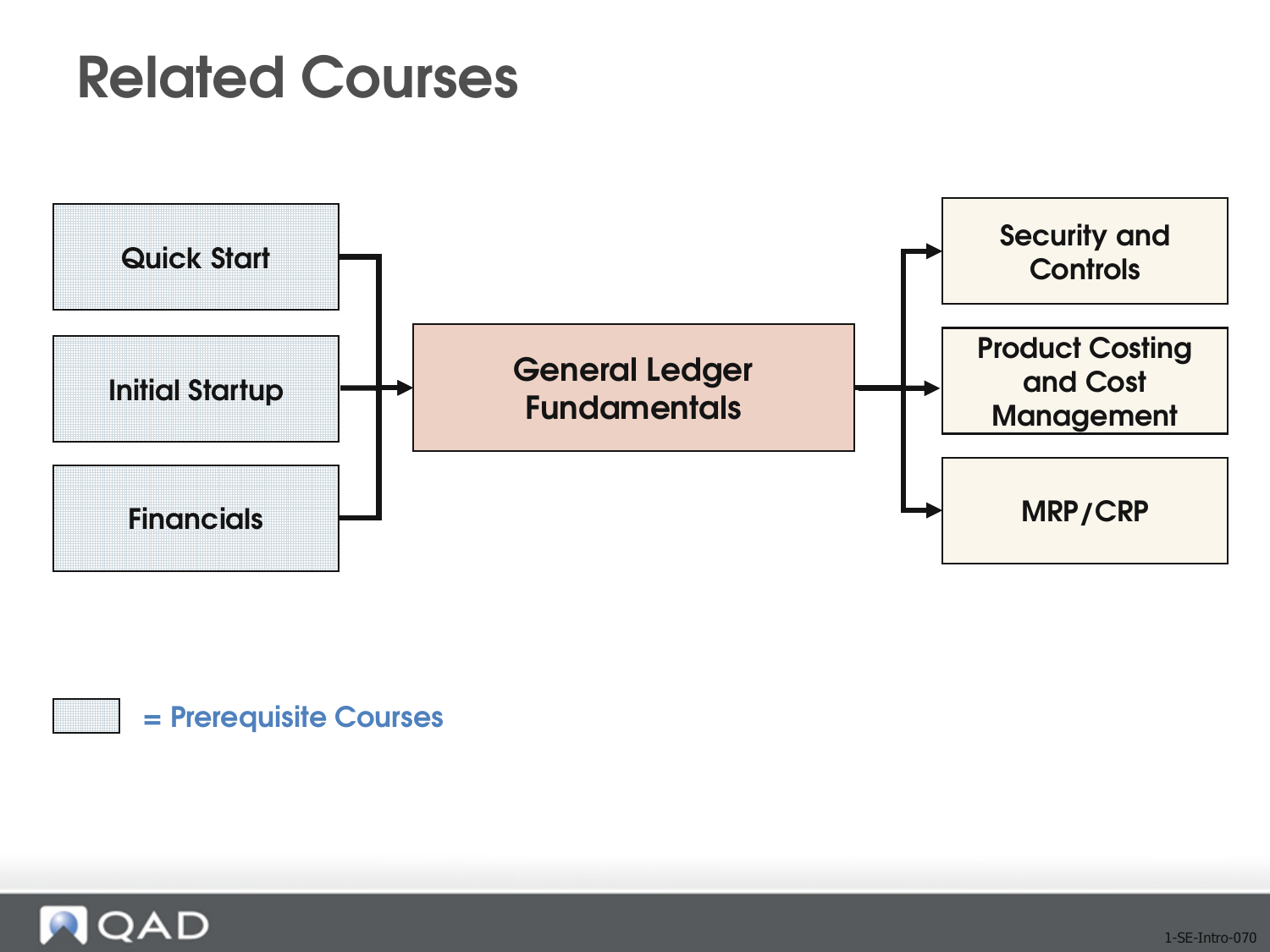

# Related Courses
Security and Controls
Quick Start
General Ledger Fundamentals
Product Costing and Cost Management
Initial Startup

MRP/CRP
Financials
= Prerequisite Courses

1-SE-Intro-070